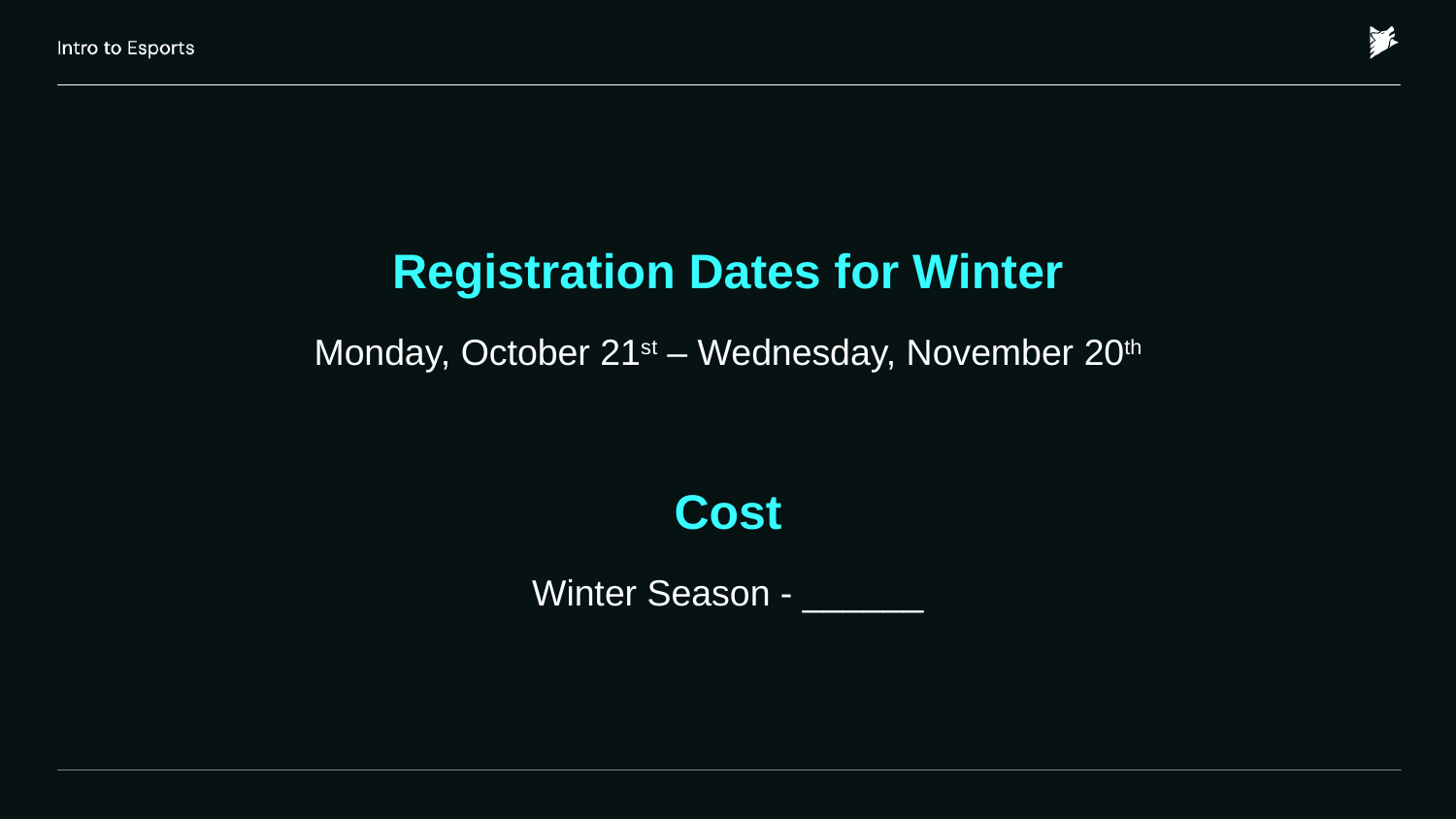

Registration Dates for Winter
Monday, October 21st – Wednesday, November 20th

Cost
Winter Season - ______